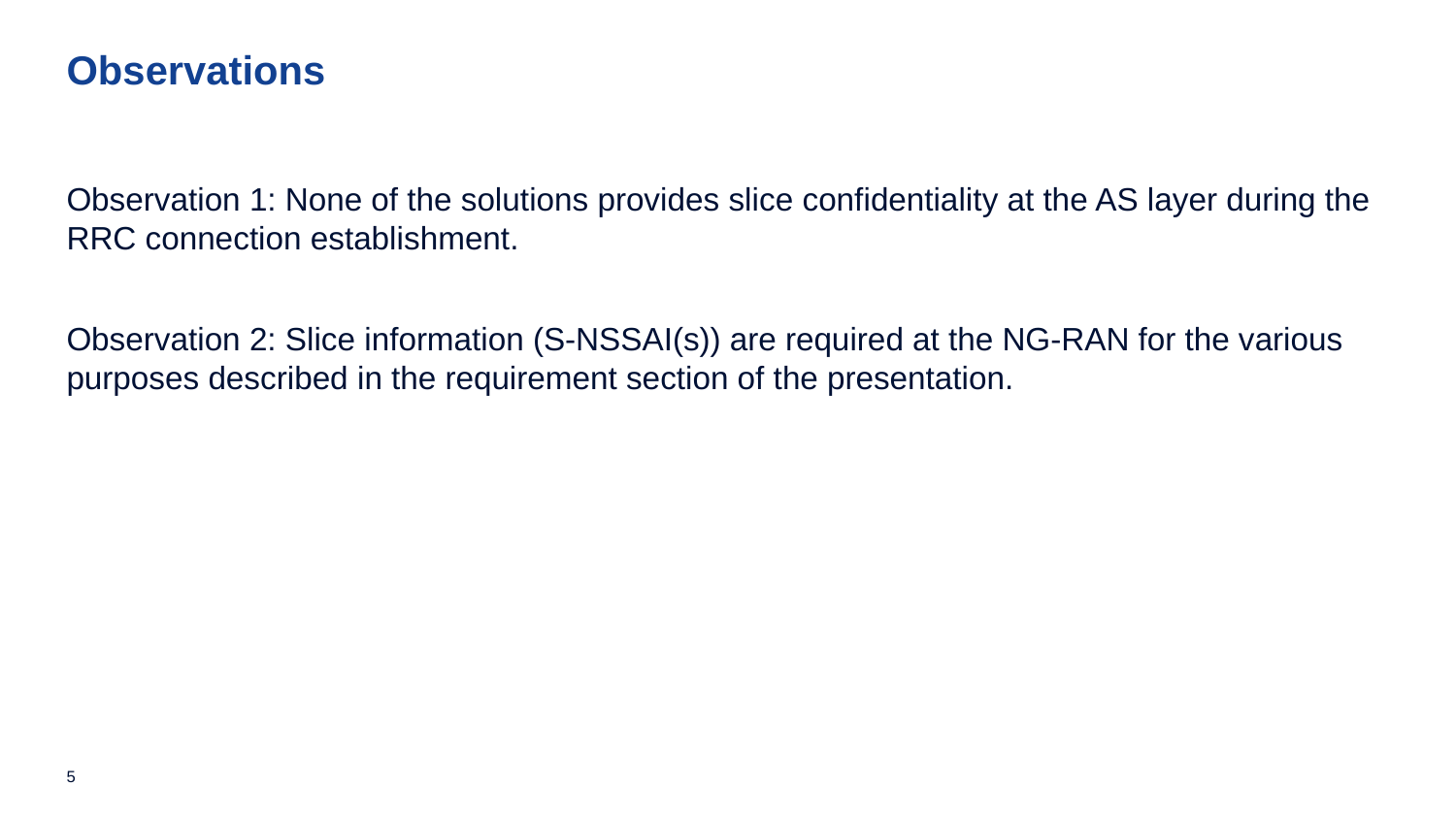

Observations

Observation 1: None of the solutions provides slice confidentiality at the AS layer during the RRC connection establishment.

Observation 2: Slice information (S-NSSAI(s)) are required at the NG-RAN for the various purposes described in the requirement section of the presentation.